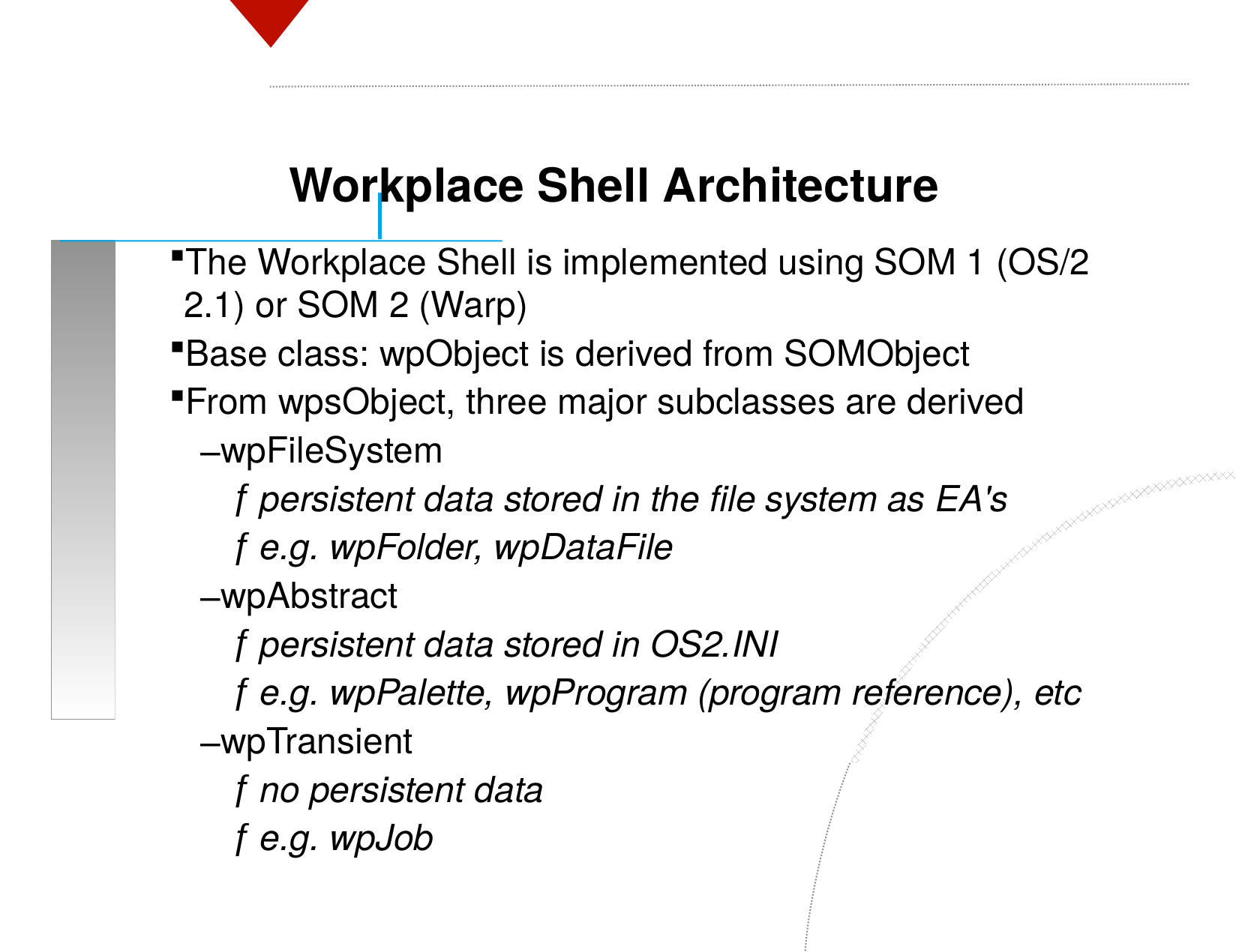

Workplace Shell Architecture
The Workplace Shell is implemented using SOM 1 (OS/2 2.1) or SOM 2 (Warp)
Base class: wpObject is derived from SOMObject
From wpsObject, three major subclasses are derived
wpFileSystem
persistent data stored in the file system as EA's
e.g. wpFolder, wpDataFile
wpAbstract
persistent data stored in OS2.INI
e.g. wpPalette, wpProgram (program reference), etc
wpTransient
no persistent data
e.g. wpJob